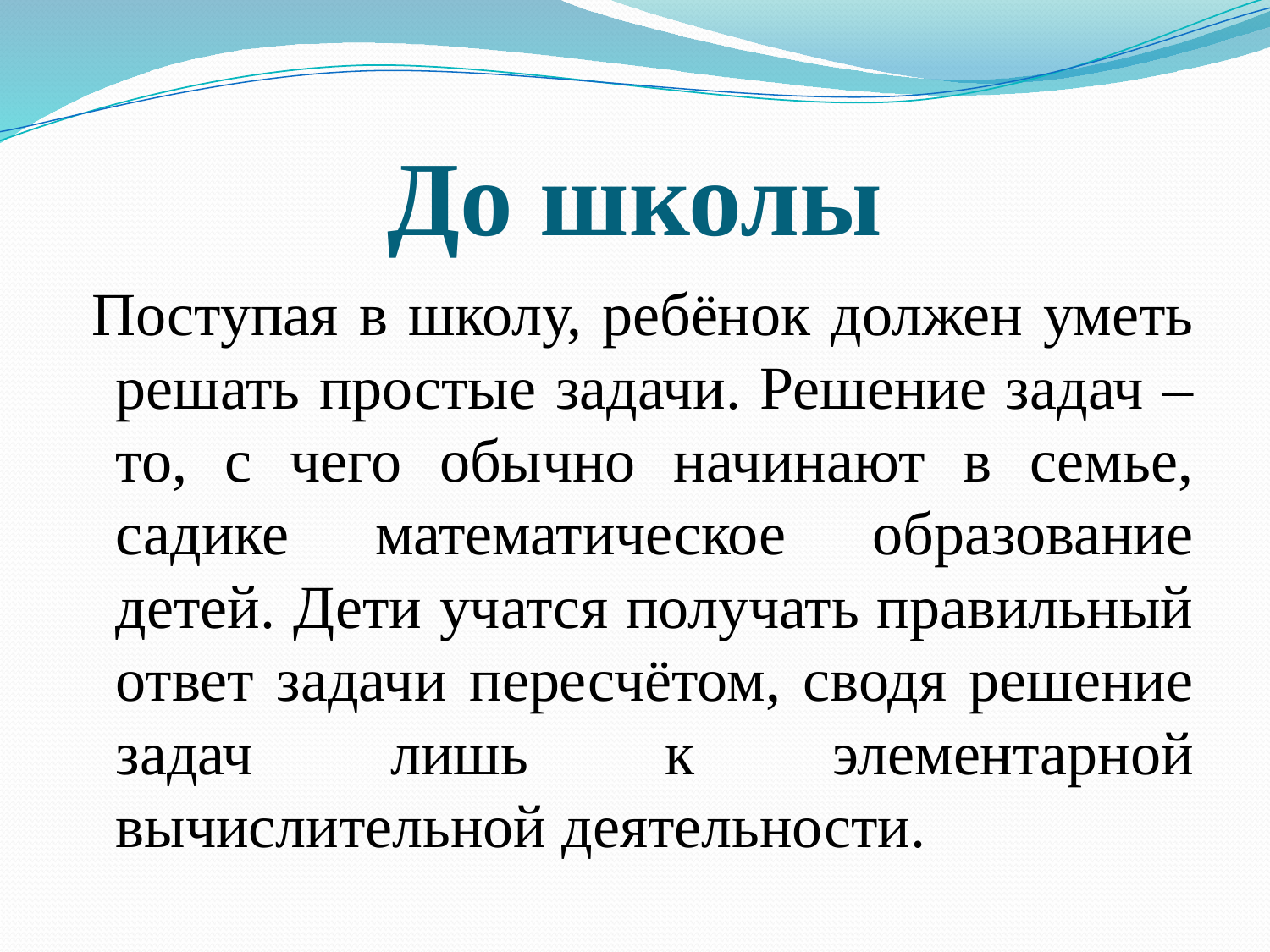

# До школы
 Поступая в школу, ребёнок должен уметь решать простые задачи. Решение задач – то, с чего обычно начинают в семье, садике математическое образование детей. Дети учатся получать правильный ответ задачи пересчётом, сводя решение задач лишь к элементарной вычислительной деятельности.